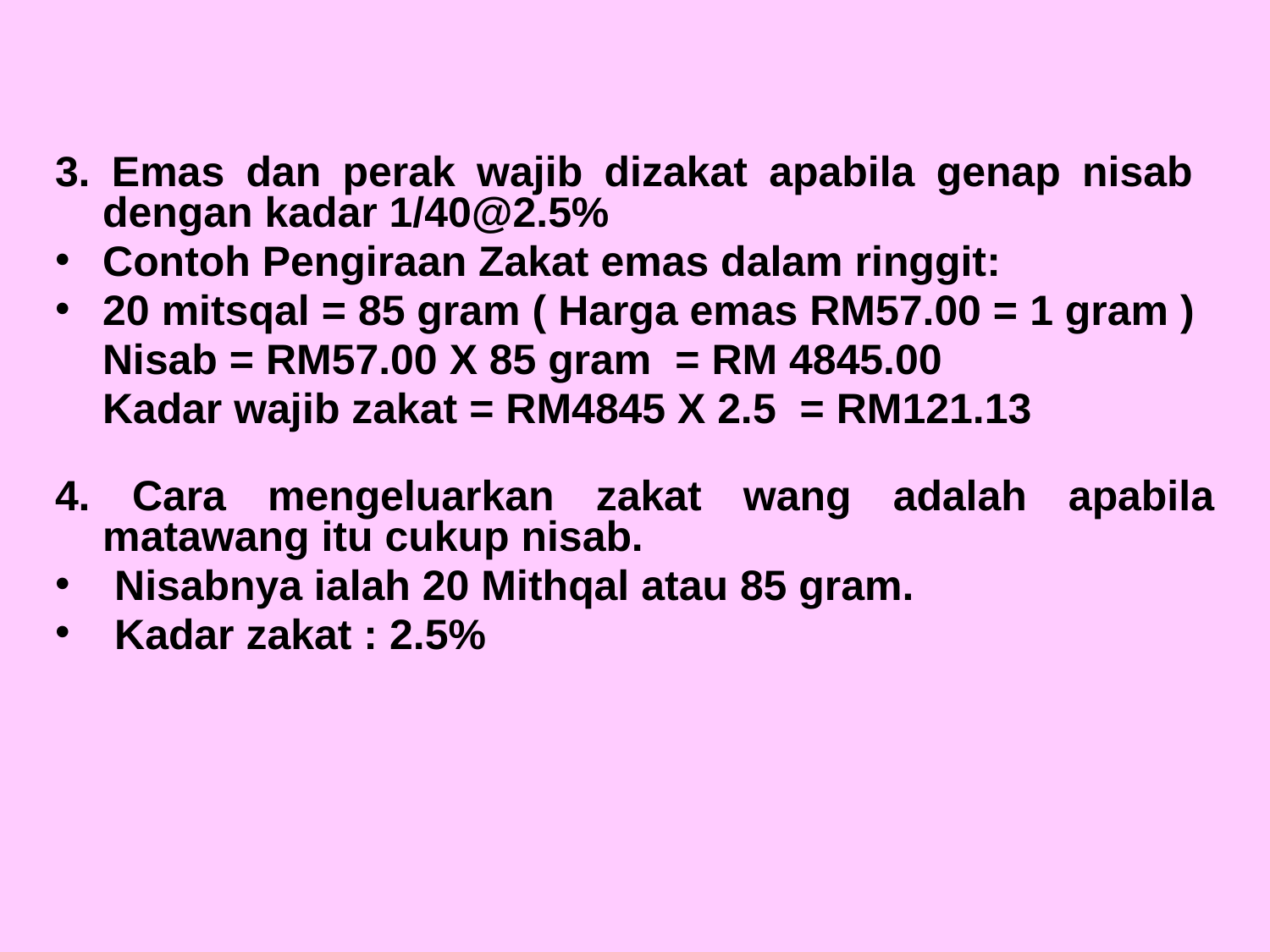

3. Emas dan perak wajib dizakat apabila genap nisab  dengan kadar 1/40@2.5%
Contoh Pengiraan Zakat emas dalam ringgit:
20 mitsqal = 85 gram ( Harga emas RM57.00 = 1 gram )
    Nisab = RM57.00 X 85 gram  = RM 4845.00
    Kadar wajib zakat = RM4845 X 2.5  = RM121.13

4. Cara mengeluarkan zakat wang adalah apabila matawang itu cukup nisab.
 Nisabnya ialah 20 Mithqal atau 85 gram.
 Kadar zakat : 2.5%